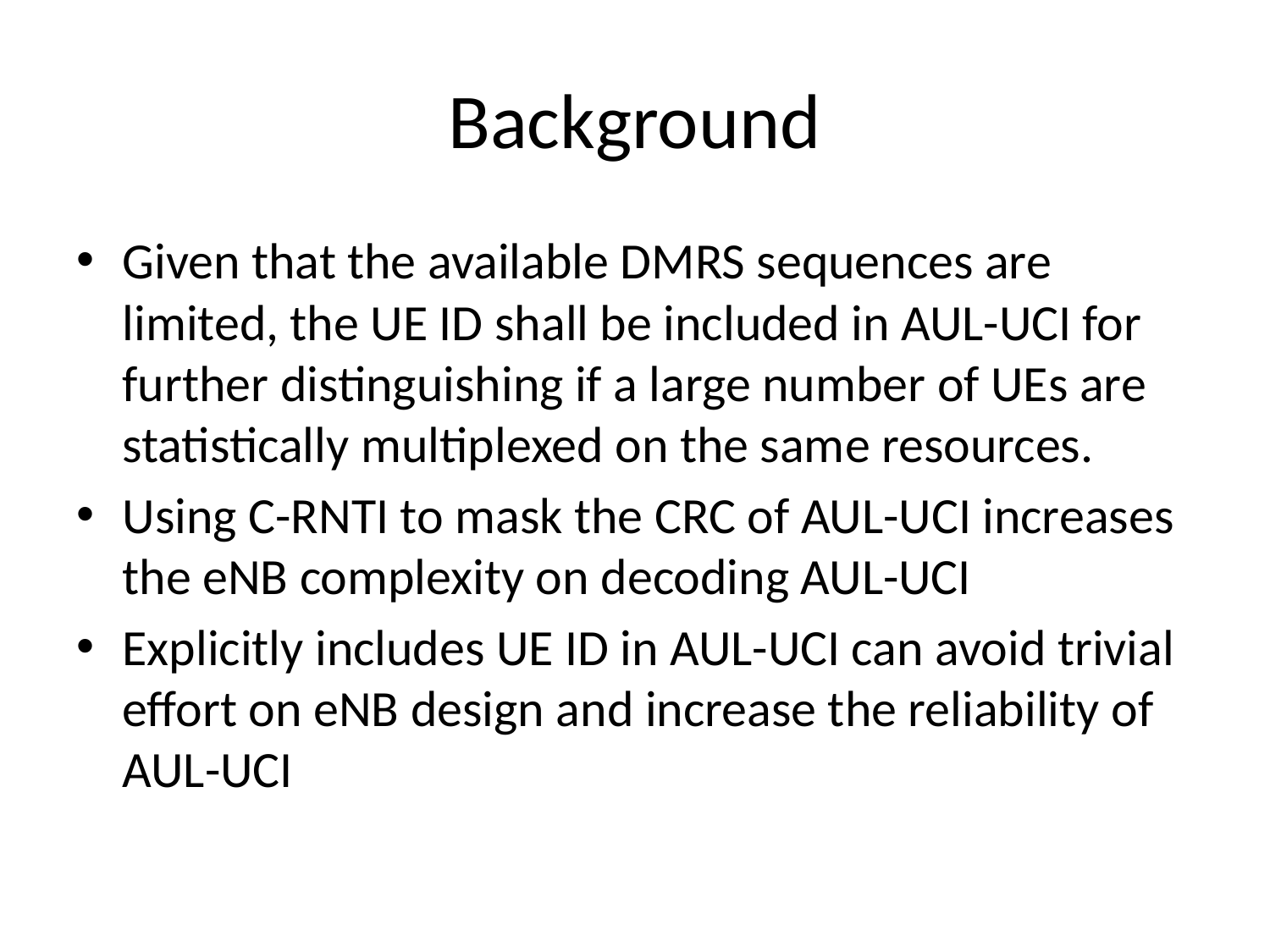

# Background
Given that the available DMRS sequences are limited, the UE ID shall be included in AUL-UCI for further distinguishing if a large number of UEs are statistically multiplexed on the same resources.
Using C-RNTI to mask the CRC of AUL-UCI increases the eNB complexity on decoding AUL-UCI
Explicitly includes UE ID in AUL-UCI can avoid trivial effort on eNB design and increase the reliability of AUL-UCI